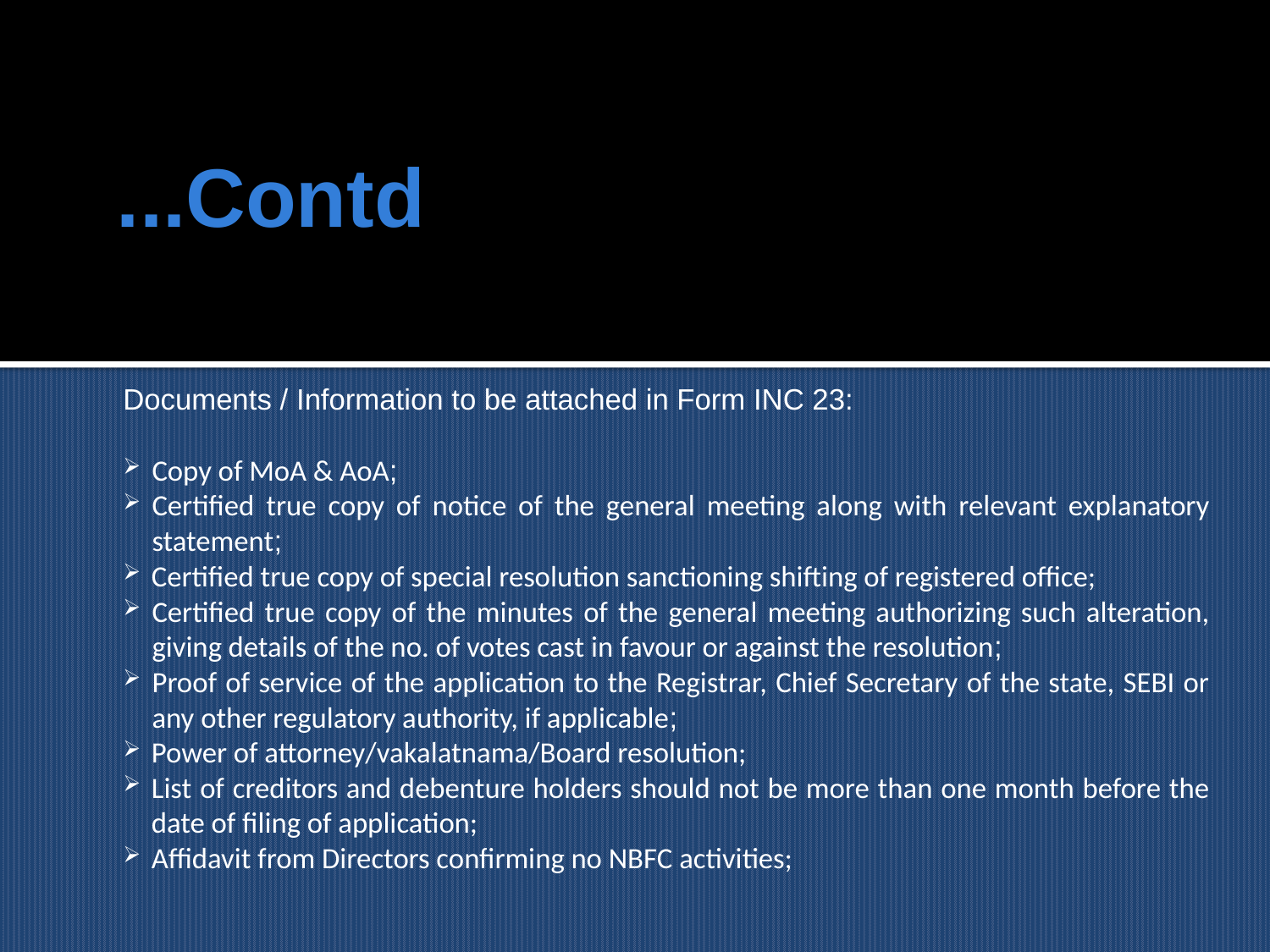

# ...Contd
Documents / Information to be attached in Form INC 23:

Copy of MoA & AoA;
Certified true copy of notice of the general meeting along with relevant explanatory statement;
Certified true copy of special resolution sanctioning shifting of registered office;
Certified true copy of the minutes of the general meeting authorizing such alteration, giving details of the no. of votes cast in favour or against the resolution;
Proof of service of the application to the Registrar, Chief Secretary of the state, SEBI or any other regulatory authority, if applicable;
Power of attorney/vakalatnama/Board resolution;
List of creditors and debenture holders should not be more than one month before the date of filing of application;
Affidavit from Directors confirming no NBFC activities;